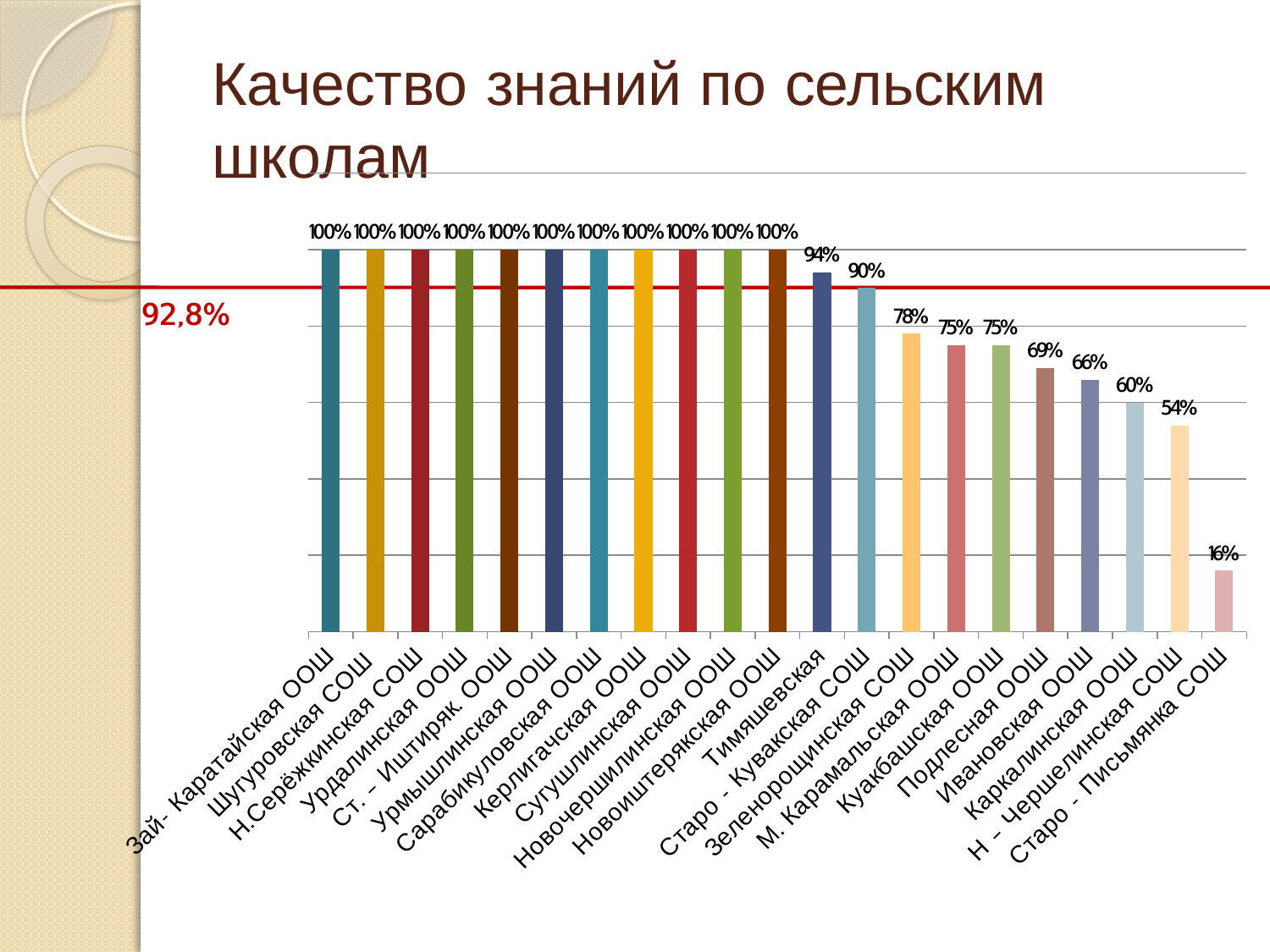

# Качество знаний по сельским школам

### Chart

| Category | Ряд 1 |
|---|---|
| Зай- Каратайская ООШ | 1.0 |
| Шугуровская СОШ  | 1.0 |
| Н.Серёжкинская СОШ | 1.0 |
| Урдалинская ООШ | 1.0 |
| Ст. – Иштиряк. ООШ | 1.0 |
| Урмышлинская ООШ | 1.0 |
| Сарабикуловская ООШ | 1.0 |
| Керлигачская ООШ | 1.0 |
| Сугушлинская ООШ | 1.0 |
| Новочершилинская ООШ | 1.0 |
| Новоиштерякская ООШ | 1.0 |
| Тимяшевская | 0.9400000000000006 |
| Старо - Кувакская СОШ | 0.9 |
| Зеленорощинская СОШ | 0.78 |
| М. Карамальская ООШ | 0.7500000000000012 |
| Куакбашская ООШ | 0.7500000000000012 |
| Подлесная ООШ | 0.6900000000000006 |
| Ивановская ООШ | 0.6600000000000014 |
| Каркалинская ООШ | 0.6000000000000006 |
| Н – Чершелинская СОШ | 0.54 |
| Старо - Письмянка СОШ | 0.16 |
92,8%